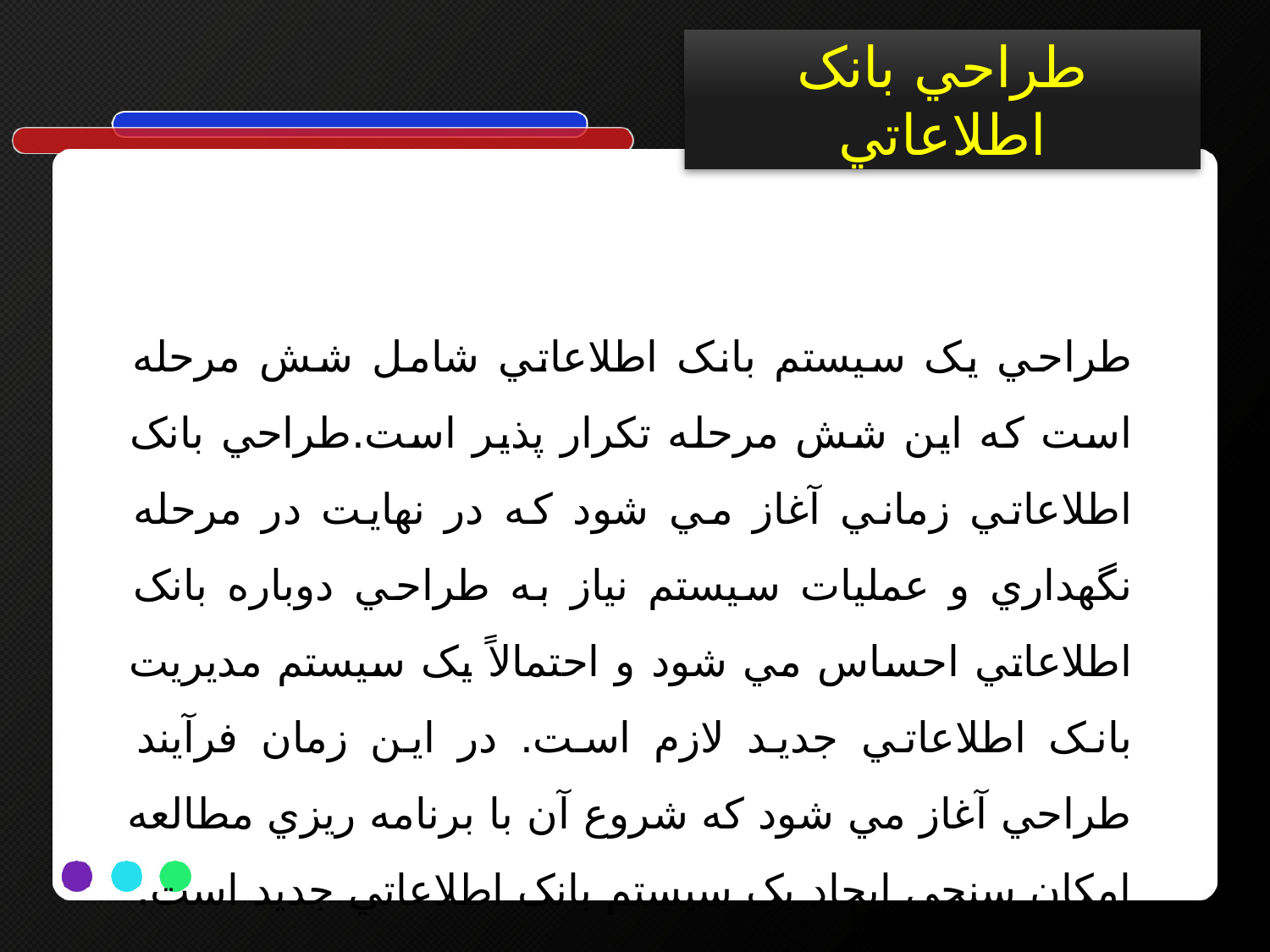

طراحي بانک اطلاعاتي
طراحي يک سيستم بانک اطلاعاتي شامل شش مرحله است که اين شش مرحله تکرار پذير است.طراحي بانک اطلاعاتي زماني آغاز مي شود که در نهايت در مرحله نگهداري و عمليات سيستم نياز به طراحي دوباره بانک اطلاعاتي احساس مي شود و احتمالاً يک سيستم مديريت بانک اطلاعاتي جديد لازم است. در اين زمان فرآيند طراحي آغاز مي شود که شروع آن با برنامه ريزي مطالعه امکان سنجي ايجاد يک سيستم بانک اطلاعاتي جديد است.